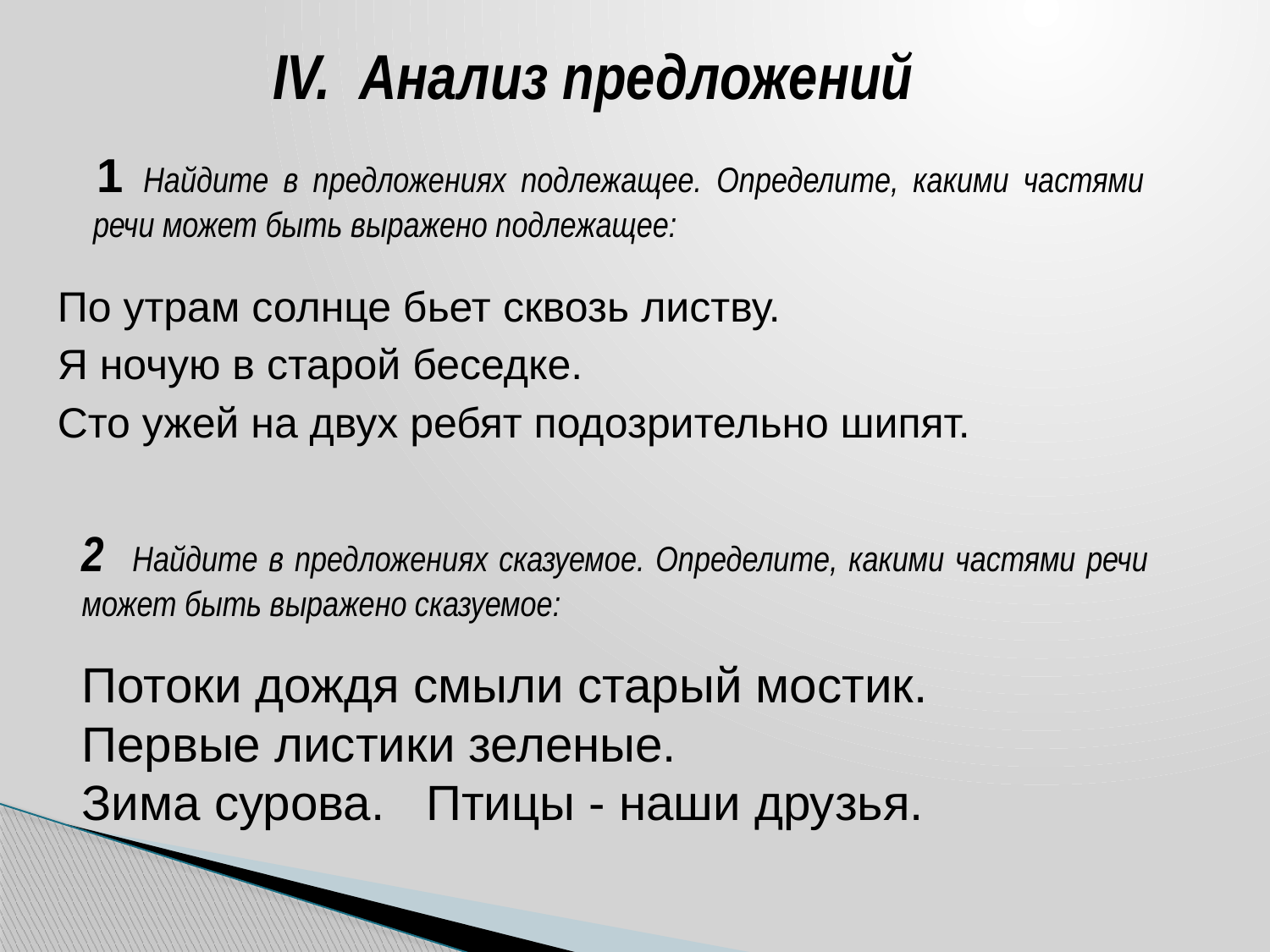

IV.  Анализ предложений
  1 Найдите в предложениях подлежащее. Определите, какими частями речи может быть выражено подлежащее:

По утрам солнце бьет сквозь листву.
Я ночую в старой беседке.
Сто ужей на двух ребят подозрительно шипят.

2  Найдите в предложениях сказуемое. Определите, какими частями речи может быть выражено сказуемое:

Потоки дождя смыли старый мостик.
Первые листики зеленые.
Зима сурова.   Птицы - наши друзья.